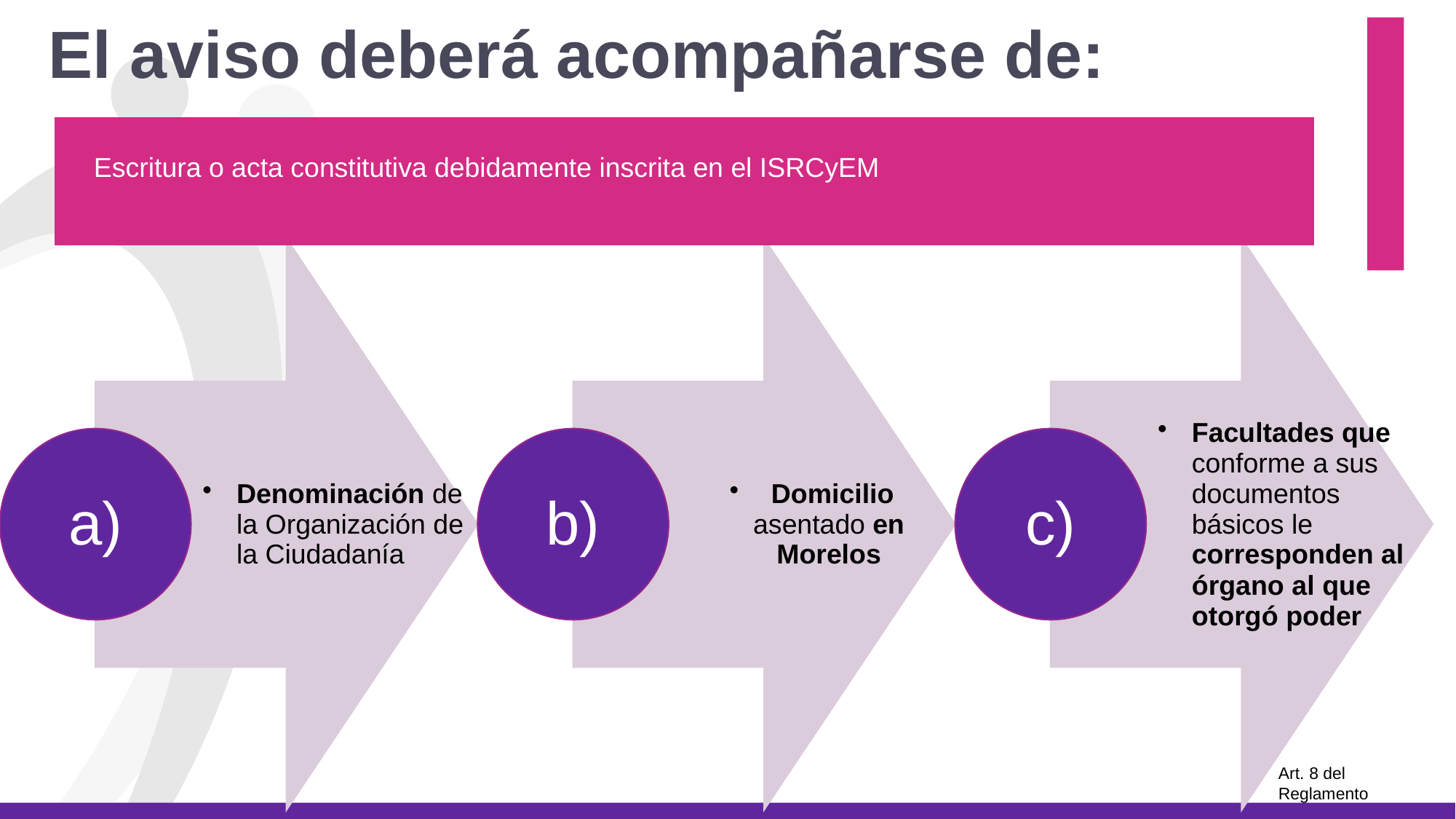

# El aviso deberá acompañarse de:

a)
Denominación de la Organización de la Ciudadanía
b)
 Domicilio asentado en Morelos
c)
Facultades que conforme a sus documentos básicos le corresponden al órgano al que otorgó poder

Escritura o acta constitutiva debidamente inscrita en el ISRCyEM
Art. 8 del Reglamento